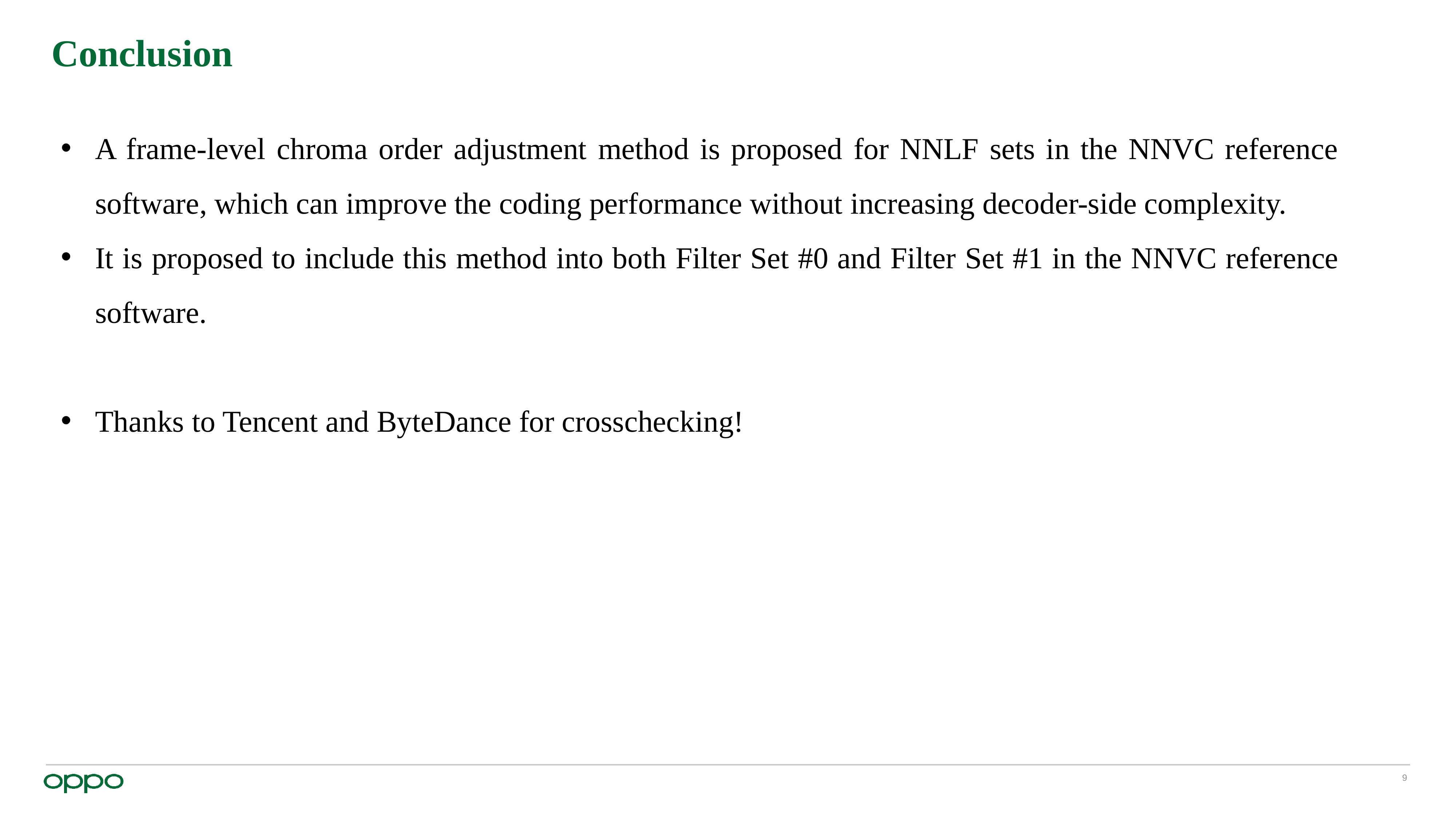

# Conclusion

A frame-level chroma order adjustment method is proposed for NNLF sets in the NNVC reference  software, which can improve the coding performance without increasing decoder-side complexity.
It is proposed to include this method into both Filter Set #0 and Filter Set #1 in the NNVC reference  software.

Thanks to Tencent and ByteDance for crosschecking!